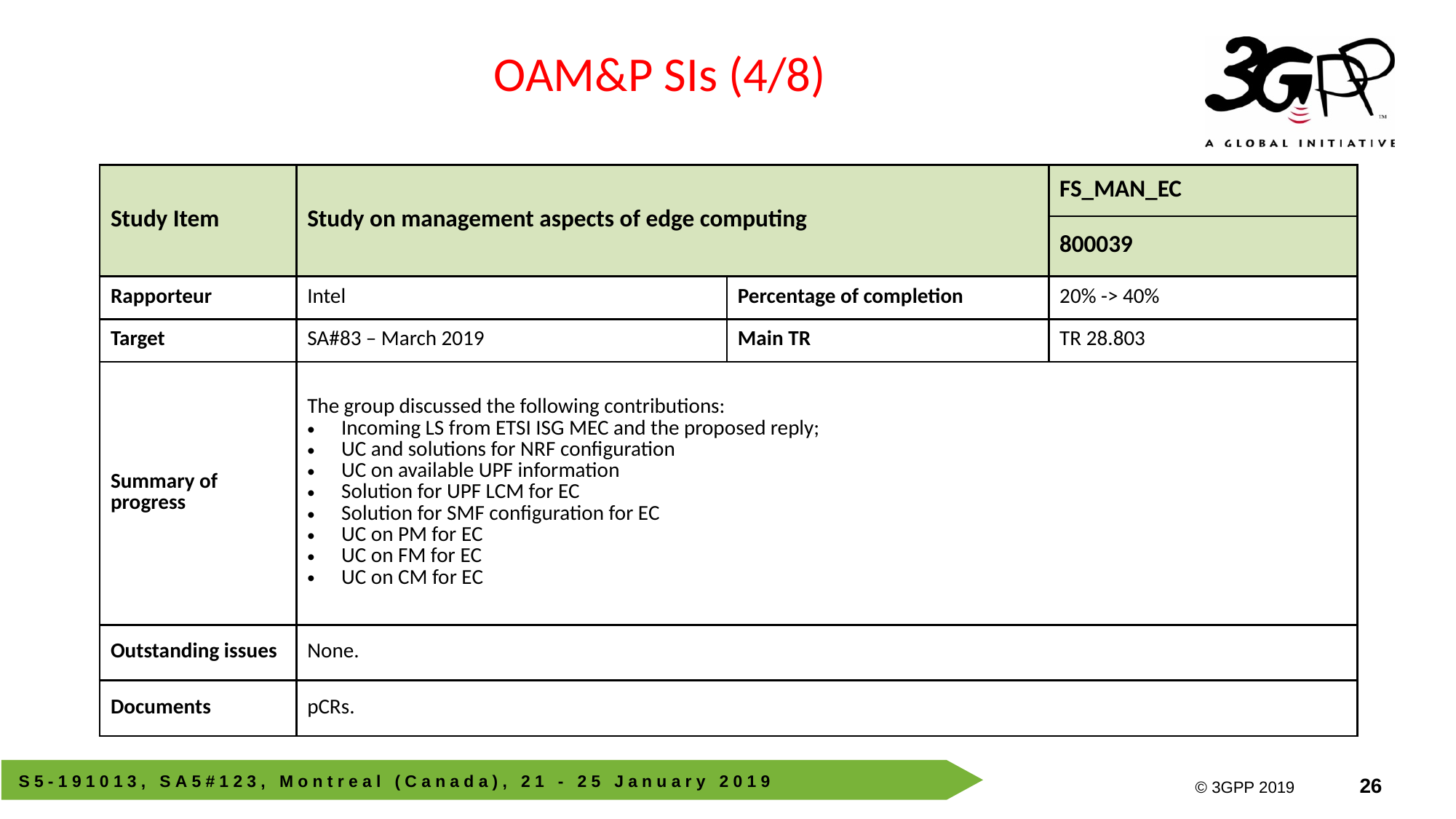

OAM&P SIs (4/8)
| Study Item | Study on management aspects of edge computing |  | FS\_MAN\_EC |
| --- | --- | --- | --- |
|  |  |  | 800039 |
| Rapporteur | Intel | Percentage of completion | 20% -> 40% |
| Target | SA#83 – March 2019 | Main TR | TR 28.803 |
| Summary of progress | The group discussed the following contributions: Incoming LS from ETSI ISG MEC and the proposed reply; UC and solutions for NRF configuration UC on available UPF information Solution for UPF LCM for EC Solution for SMF configuration for EC UC on PM for EC UC on FM for EC UC on CM for EC |  |  |
| Outstanding issues | None. |  |  |
| Documents | pCRs. |  |  |